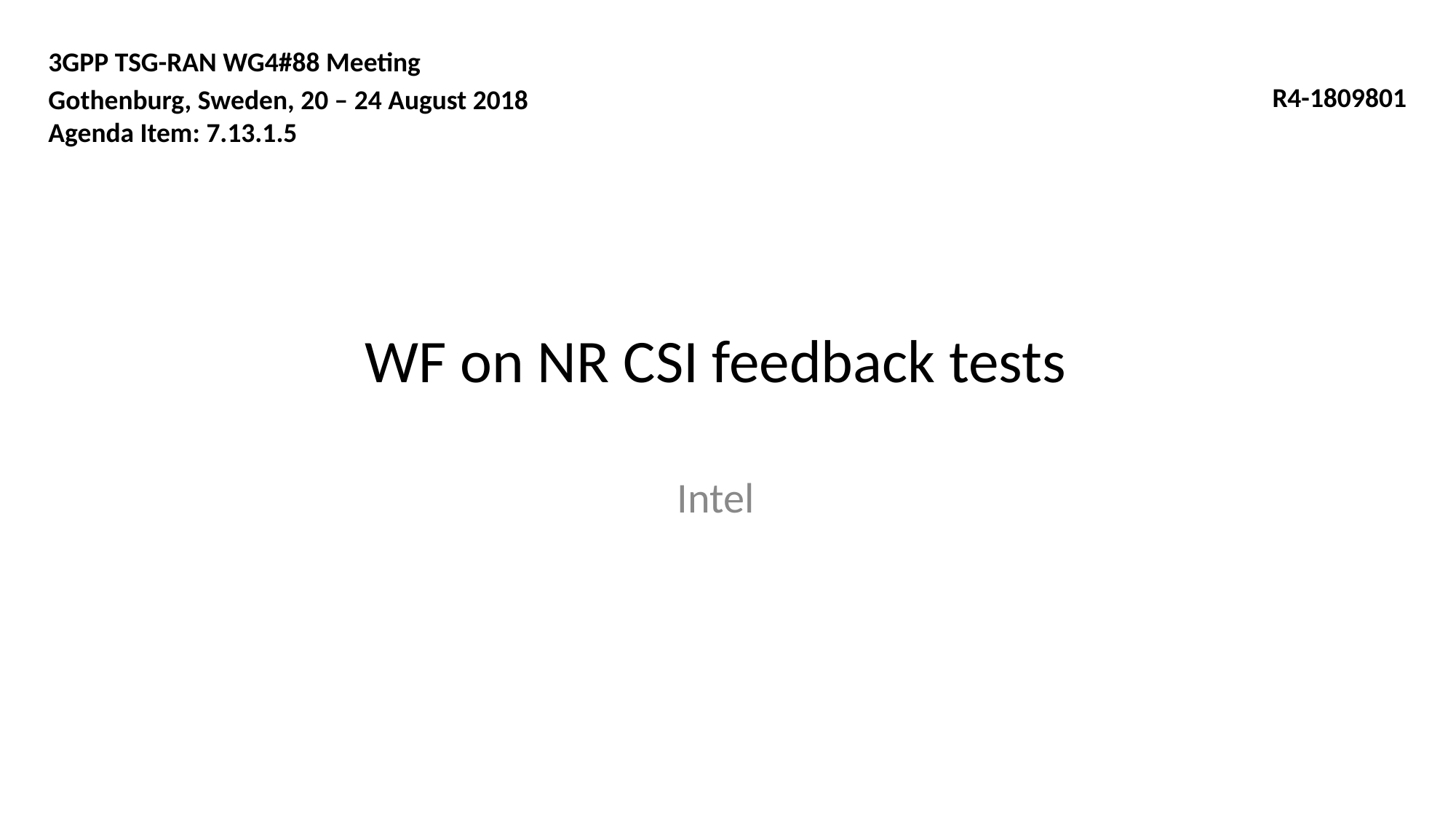

3GPP TSG-RAN WG4#88 Meeting
Gothenburg, Sweden, 20 – 24 August 2018
Agenda Item: 7.13.1.5
R4-1809801
# WF on NR CSI feedback tests
Intel